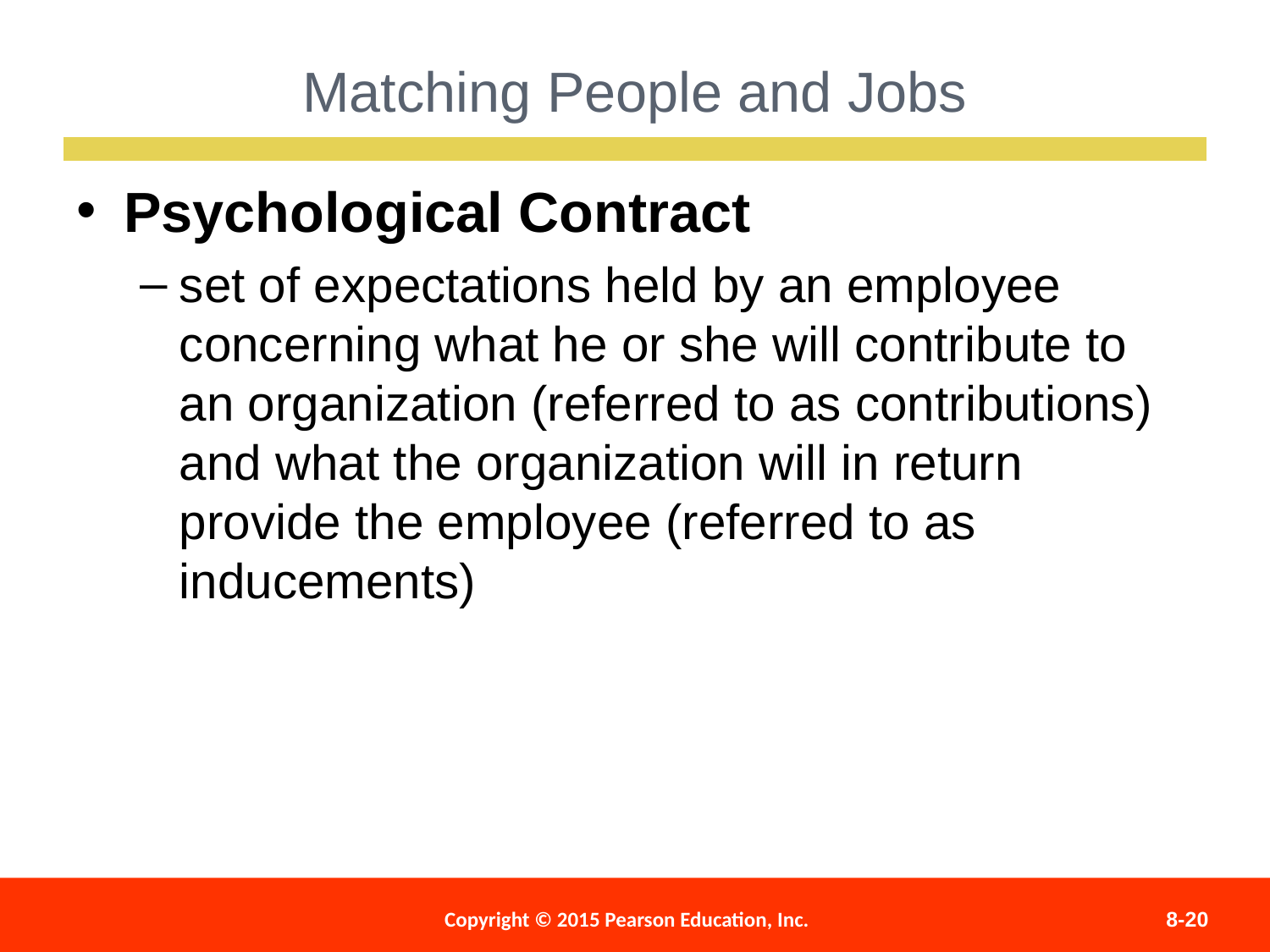

Matching People and Jobs
Psychological Contract
set of expectations held by an employee concerning what he or she will contribute to an organization (referred to as contributions) and what the organization will in return provide the employee (referred to as inducements)